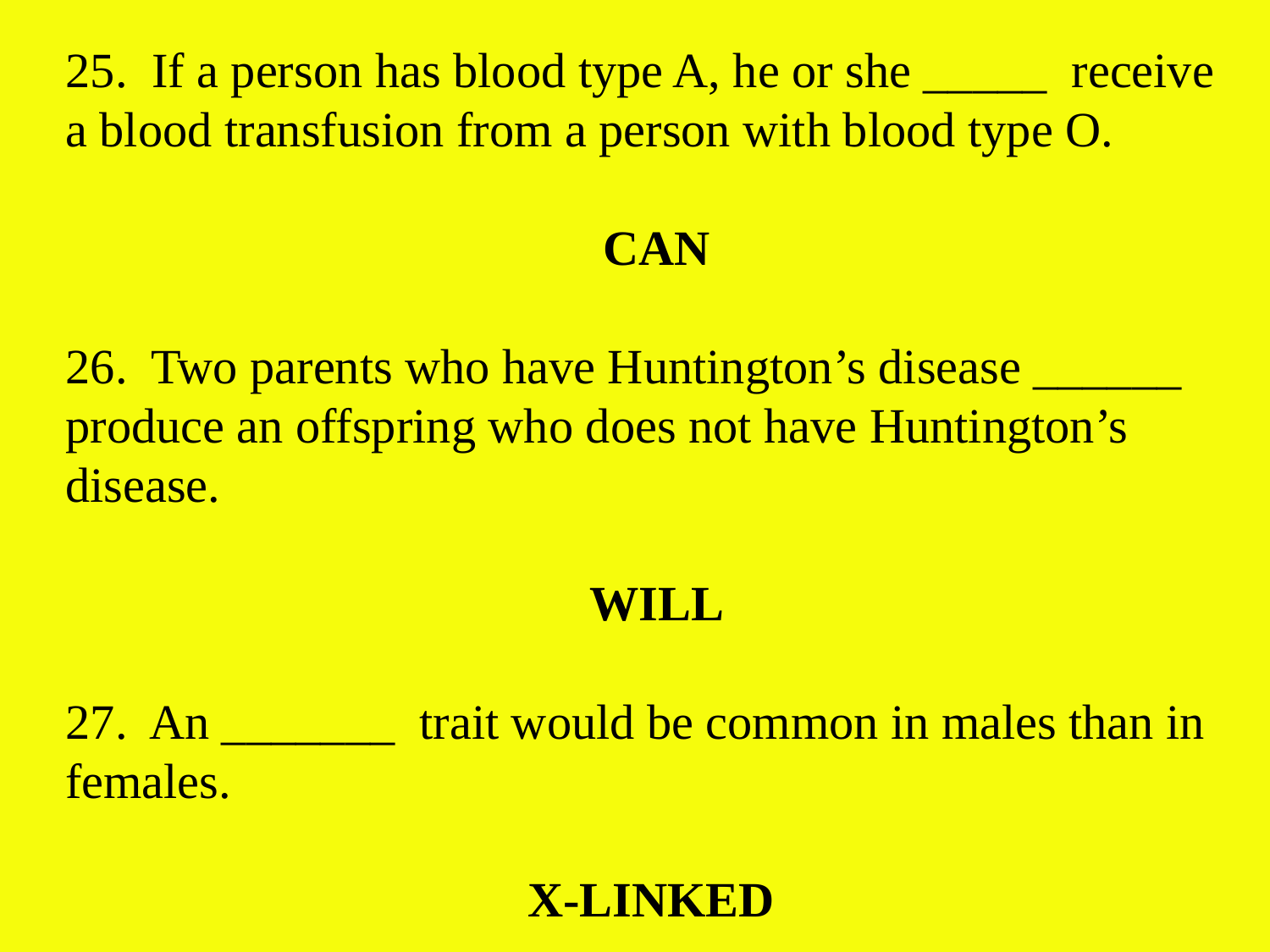

25.  If a person has blood type A, he or she _____  receive a blood transfusion from a person with blood type O.

 CAN

26.  Two parents who have Huntington’s disease ______ produce an offspring who does not have Huntington’s disease.

 WILL

27.  An _______  trait would be common in males than in females.

X-LINKED